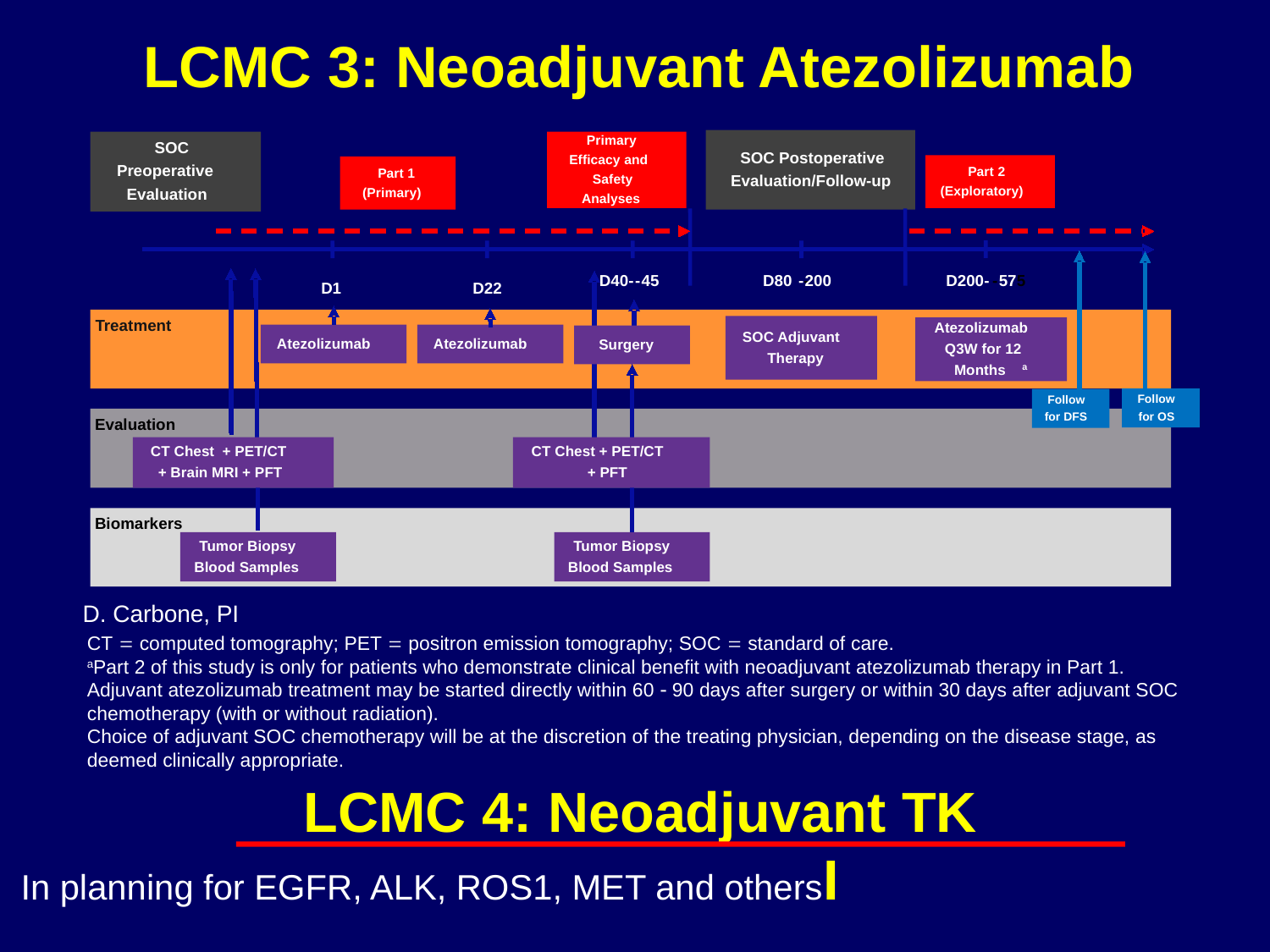

# LCMC 3: Neoadjuvant Atezolizumab

Primary
SOC
SOC Postoperative
Efficacy and

Preoperative
Part 2
Part 1
Evaluation/Follow-up
Safety
(Exploratory)
Evaluation
(Primary)
Analyses

D40-
-
45
D80
--
200
D200-
-
575

D1
D22

Treatment

Atezolizumab

SOC Adjuvant
Atezolizumab
Atezolizumab
Surgery
Q3W for 12
Therapy
Months
a

Follow
Follow

for OS
for DFS
Evaluation

CT Chest  + PET/CT
CT Chest + PET/CT
+ Brain MRI + PFT
+ PFT

Biomarkers

Tumor Biopsy
Tumor Biopsy
Blood Samples
Blood Samples
D. Carbone, PI
CT = computed tomography; PET = positron emission tomography; SOC = standard of care.
aPart 2 of this study is only for patients who demonstrate clinical benefit with neoadjuvant atezolizumab therapy in Part 1.
Adjuvant atezolizumab treatment may be started directly within 60 − 90 days after surgery or within 30 days after adjuvant SOC chemotherapy (with or without radiation).
Choice of adjuvant SOC chemotherapy will be at the discretion of the treating physician, depending on the disease stage, as deemed clinically appropriate.
LCMC 4: Neoadjuvant TK
In planning for EGFR, ALK, ROS1, MET and othersI